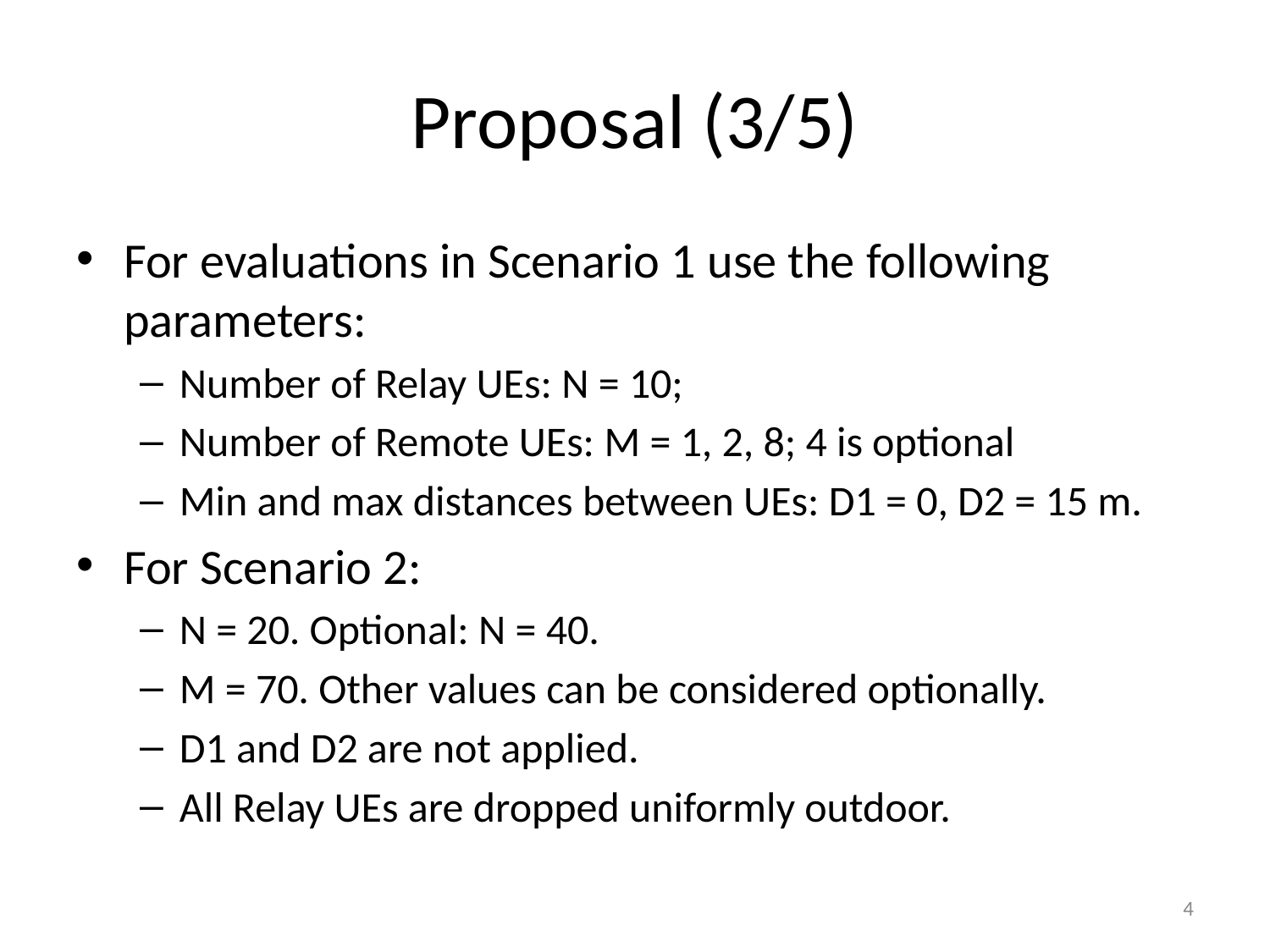

# Proposal (3/5)
For evaluations in Scenario 1 use the following parameters:
Number of Relay UEs: N = 10;
Number of Remote UEs: M = 1, 2, 8; 4 is optional
Min and max distances between UEs: D1 = 0, D2 = 15 m.
For Scenario 2:
N = 20. Optional: N = 40.
M = 70. Other values can be considered optionally.
D1 and D2 are not applied.
All Relay UEs are dropped uniformly outdoor.
4